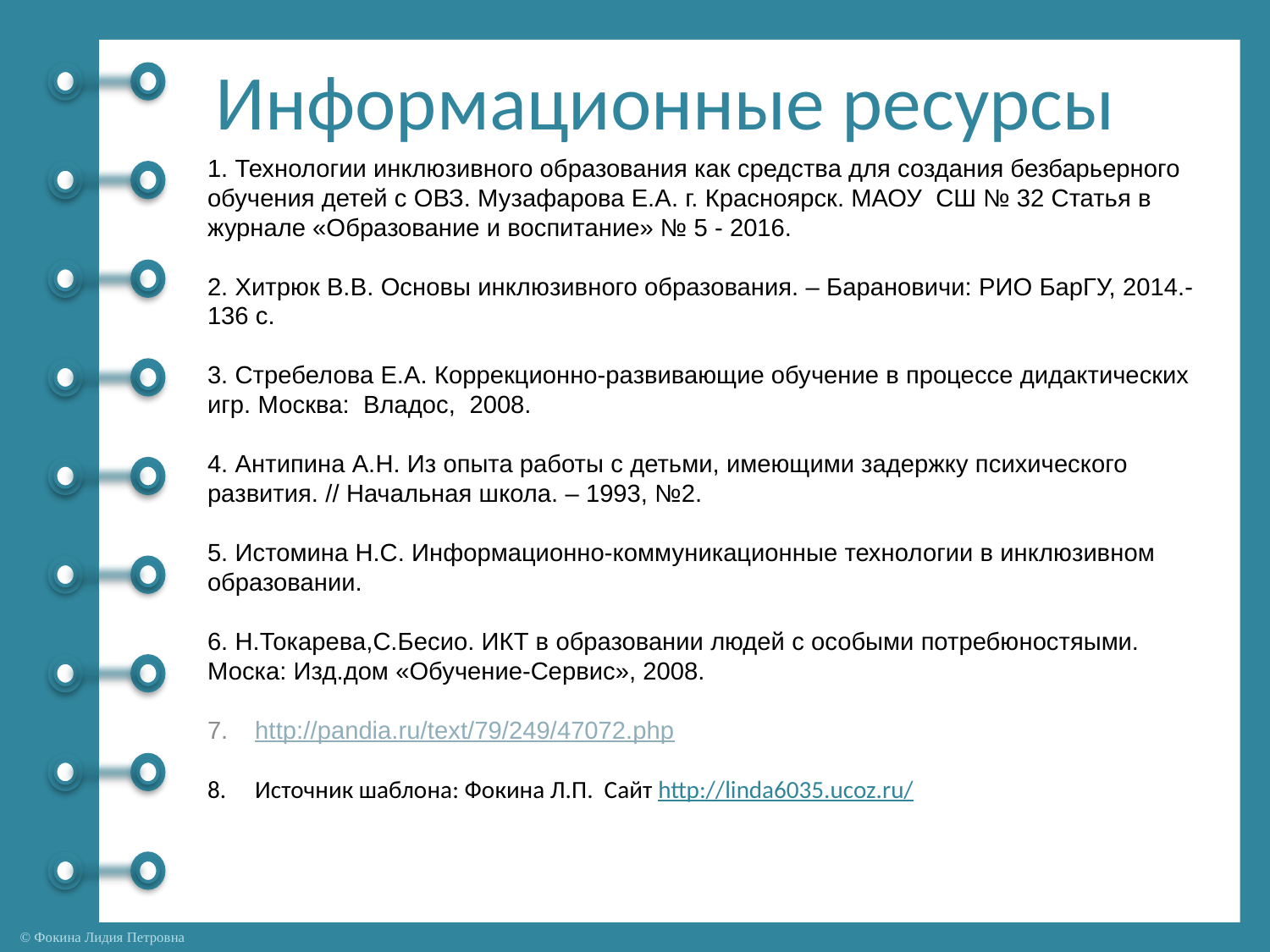

# Информационные ресурсы
1. Технологии инклюзивного образования как средства для создания безбарьерного обучения детей с ОВЗ. Музафарова Е.А. г. Красноярск. МАОУ  СШ № 32 Статья в журнале «Образование и воспитание» № 5 - 2016.

2. Хитрюк В.В. Основы инклюзивного образования. – Барановичи: РИО БарГУ, 2014.- 136 с.

3. Стребелова Е.А. Коррекционно-развивающие обучение в процессе дидактических игр. Москва:  Владос,  2008.

4. Антипина А.Н. Из опыта работы с детьми, имеющими задержку психического развития. // Начальная школа. – 1993, №2.

5. Истомина Н.С. Информационно-коммуникационные технологии в инклюзивном образовании.

6. Н.Токарева,С.Бесио. ИКТ в образовании людей с особыми потребюностяыми. Моска: Изд.дом «Обучение-Сервис», 2008.

http://pandia.ru/text/79/249/47072.php

Источник шаблона: Фокина Л.П.  Сайт http://linda6035.ucoz.ru/